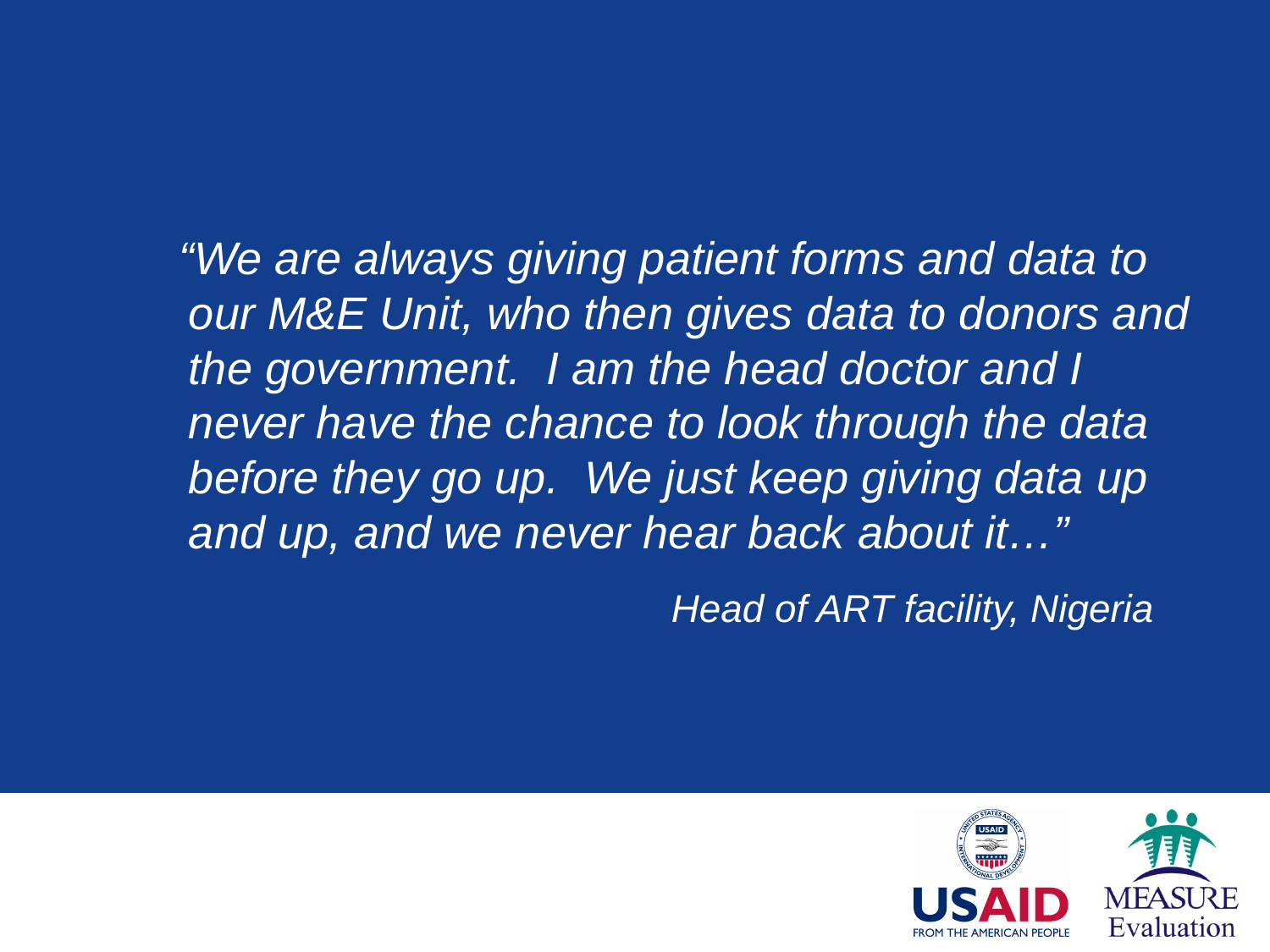

#
   “We are always giving patient forms and data to our M&E Unit, who then gives data to donors and the government.  I am the head doctor and I never have the chance to look through the data before they go up.  We just keep giving data up and up, and we never hear back about it…”
				        Head of ART facility, Nigeria